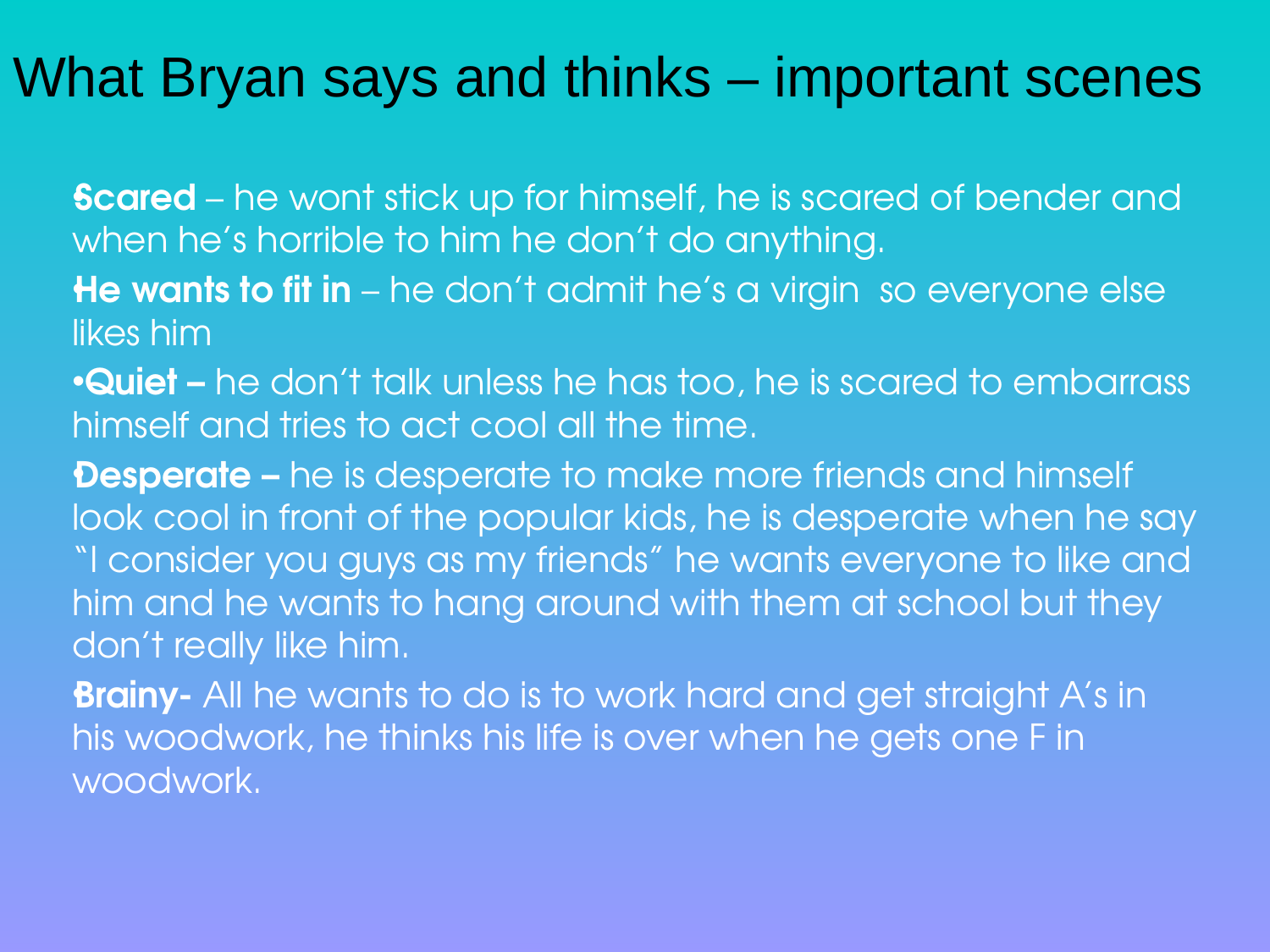

# What Bryan says and thinks – important scenes
Scared – he wont stick up for himself, he is scared of bender and when he’s horrible to him he don’t do anything.
He wants to fit in – he don’t admit he’s a virgin  so everyone else likes him
 Quiet – he don’t talk unless he has too, he is scared to embarrass himself and tries to act cool all the time.
Desperate – he is desperate to make more friends and himself look cool in front of the popular kids, he is desperate when he say “I consider you guys as my friends” he wants everyone to like and him and he wants to hang around with them at school but they don’t really like him.
Brainy- All he wants to do is to work hard and get straight A’s in his woodwork, he thinks his life is over when he gets one F in woodwork.